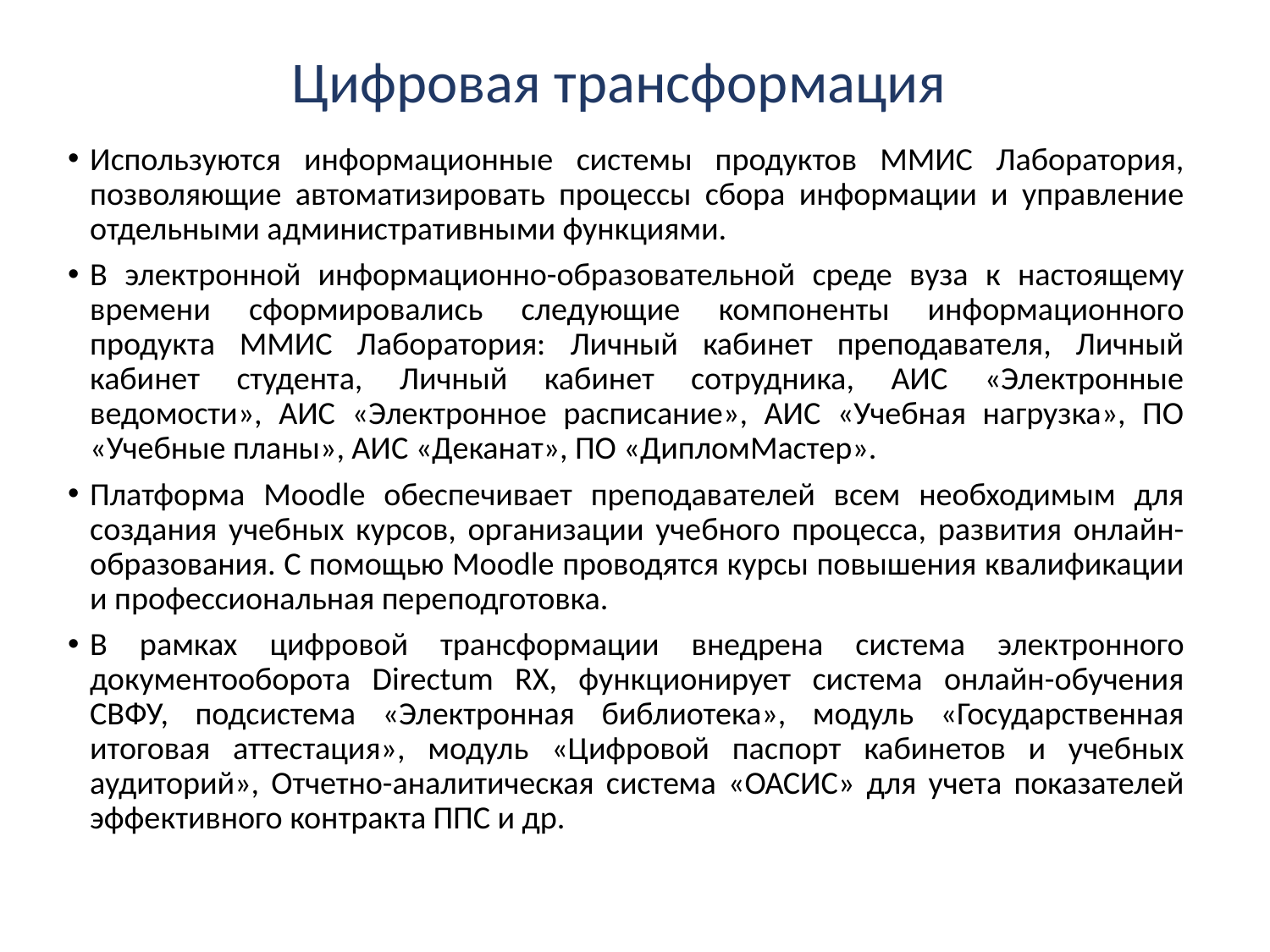

# Цифровая трансформация
Используются информационные системы продуктов ММИС Лаборатория, позволяющие автоматизировать процессы сбора информации и управление отдельными административными функциями.
В электронной информационно-образовательной среде вуза к настоящему времени сформировались следующие компоненты информационного продукта ММИС Лаборатория: Личный кабинет преподавателя, Личный кабинет студента, Личный кабинет сотрудника, АИС «Электронные ведомости», АИС «Электронное расписание», АИС «Учебная нагрузка», ПО «Учебные планы», АИС «Деканат», ПО «ДипломМастер».
Платформа Moodle обеспечивает преподавателей всем необходимым для создания учебных курсов, организации учебного процесса, развития онлайн-образования. С помощью Moodle проводятся курсы повышения квалификации и профессиональная переподготовка.
В рамках цифровой трансформации внедрена система электронного документооборота Directum RX, функционирует система онлайн-обучения СВФУ, подсистема «Электронная библиотека», модуль «Государственная итоговая аттестация», модуль «Цифровой паспорт кабинетов и учебных аудиторий», Отчетно-аналитическая система «ОАСИС» для учета показателей эффективного контракта ППС и др.